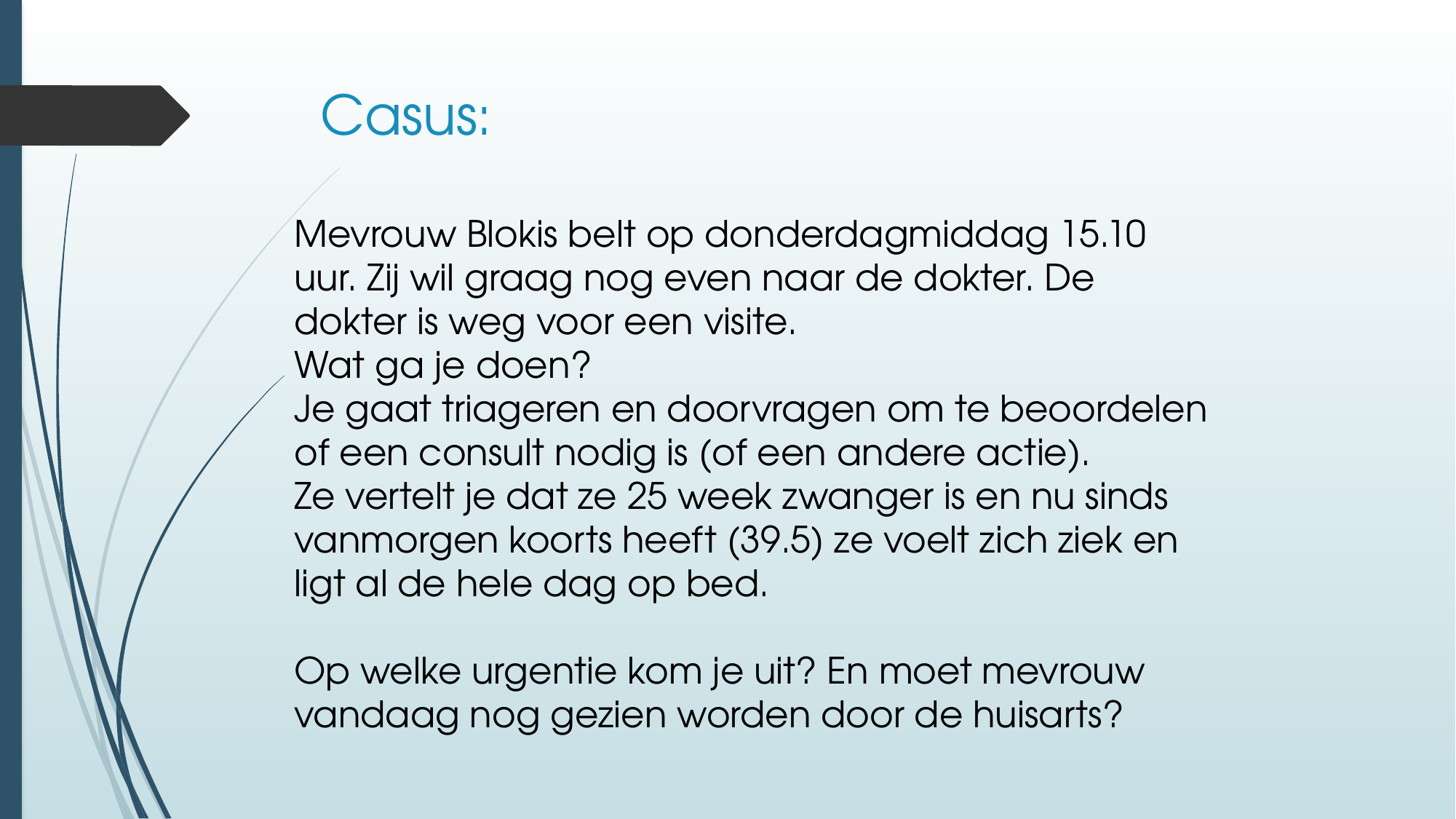

# Casus:
Mevrouw Blokis belt op donderdagmiddag 15.10 uur. Zij wil graag nog even naar de dokter. De dokter is weg voor een visite.
Wat ga je doen?
Je gaat triageren en doorvragen om te beoordelen of een consult nodig is (of een andere actie).
Ze vertelt je dat ze 25 week zwanger is en nu sinds vanmorgen koorts heeft (39.5) ze voelt zich ziek en ligt al de hele dag op bed.

Op welke urgentie kom je uit? En moet mevrouw vandaag nog gezien worden door de huisarts?